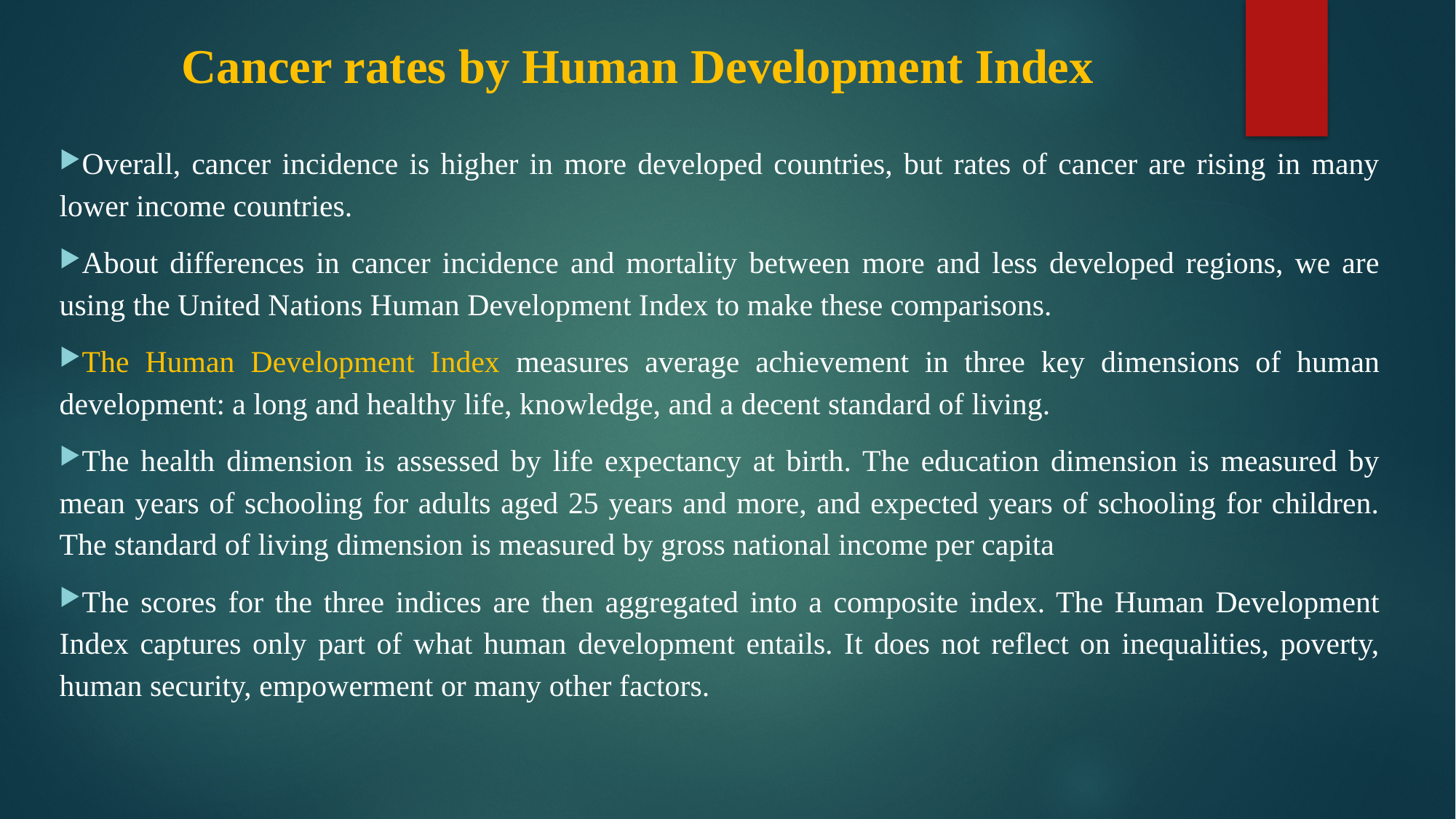

# Cancer rates by Human Development Index
Overall, cancer incidence is higher in more developed countries, but rates of cancer are rising in many lower income countries.
About differences in cancer incidence and mortality between more and less developed regions, we are using the United Nations Human Development Index to make these comparisons.
The Human Development Index measures average achievement in three key dimensions of human development: a long and healthy life, knowledge, and a decent standard of living.
The health dimension is assessed by life expectancy at birth. The education dimension is measured by mean years of schooling for adults aged 25 years and more, and expected years of schooling for children. The standard of living dimension is measured by gross national income per capita
The scores for the three indices are then aggregated into a composite index. The Human Development Index captures only part of what human development entails. It does not reflect on inequalities, poverty, human security, empowerment or many other factors.